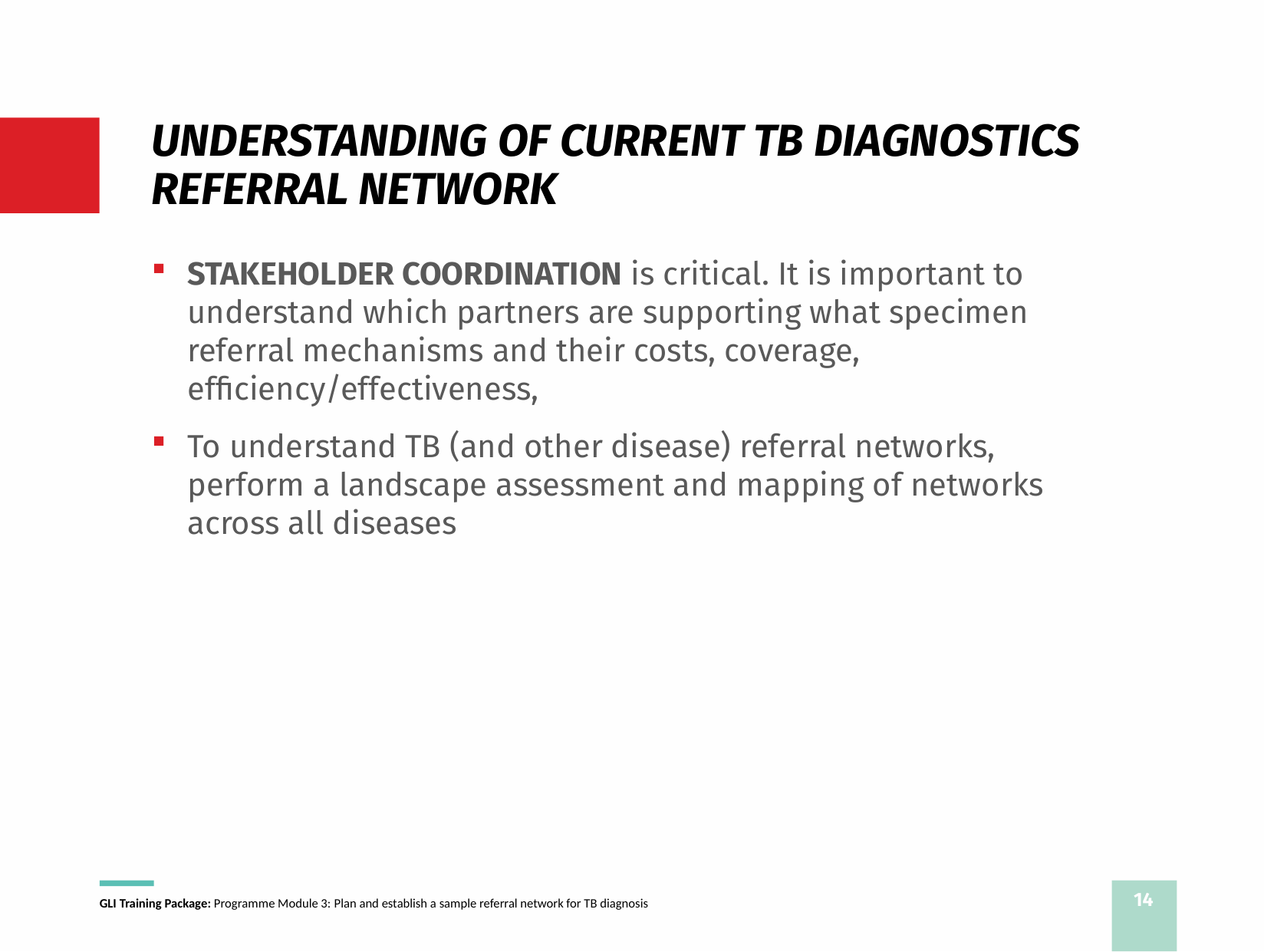

# UNDERSTANDING OF CURRENT TB DIAGNOSTICS REFERRAL NETWORK
STAKEHOLDER COORDINATION is critical. It is important to understand which partners are supporting what specimen referral mechanisms and their costs, coverage, efficiency/effectiveness,
To understand TB (and other disease) referral networks, perform a landscape assessment and mapping of networks across all diseases